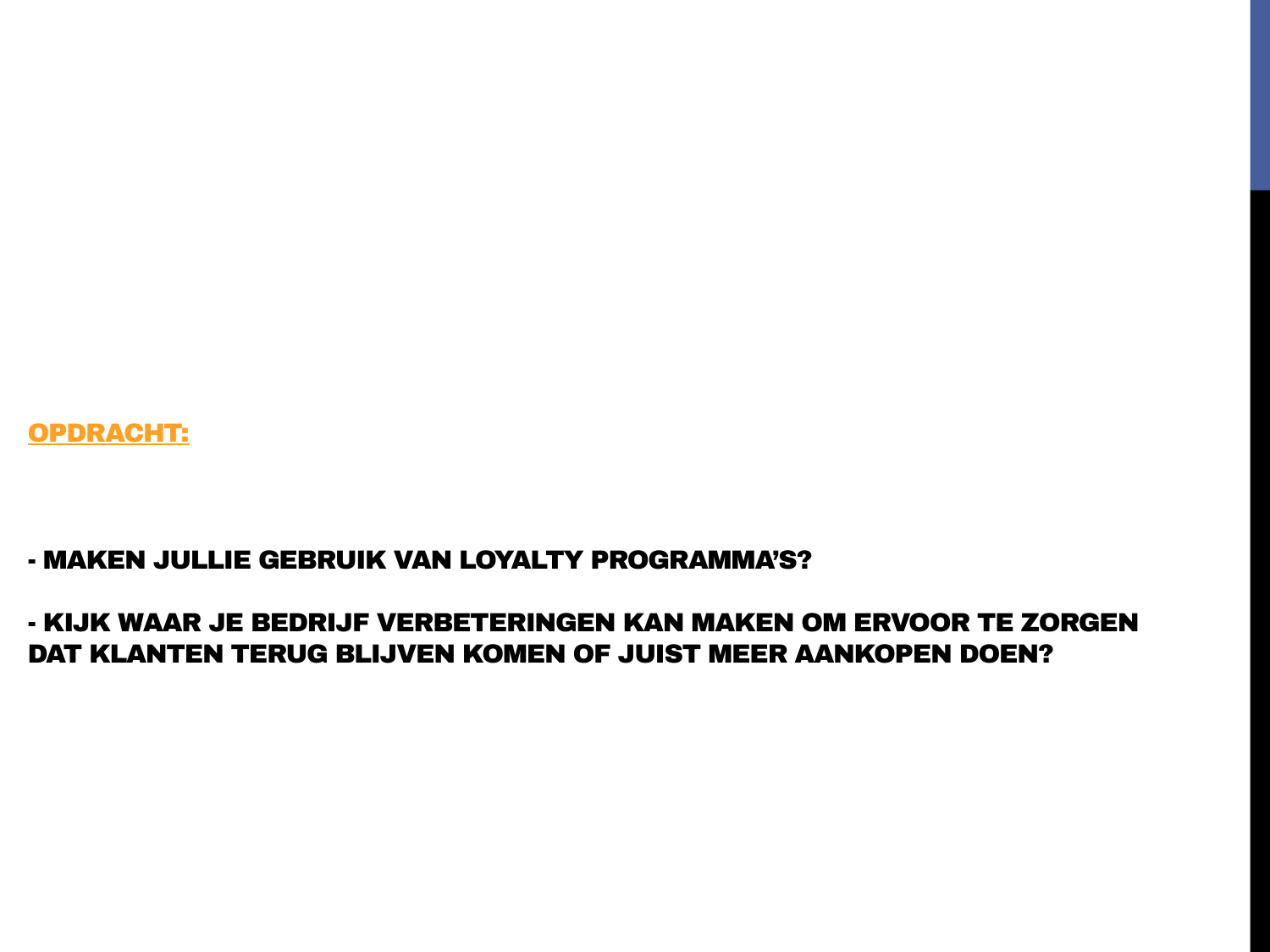

# Opdracht: - maken jullie gebruik van loyalty programma’s? - Kijk waar je bedrijf verbeteringen kan maken om ervoor te zorgen dat klanten terug blijven komen of juist meer aankopen doen?